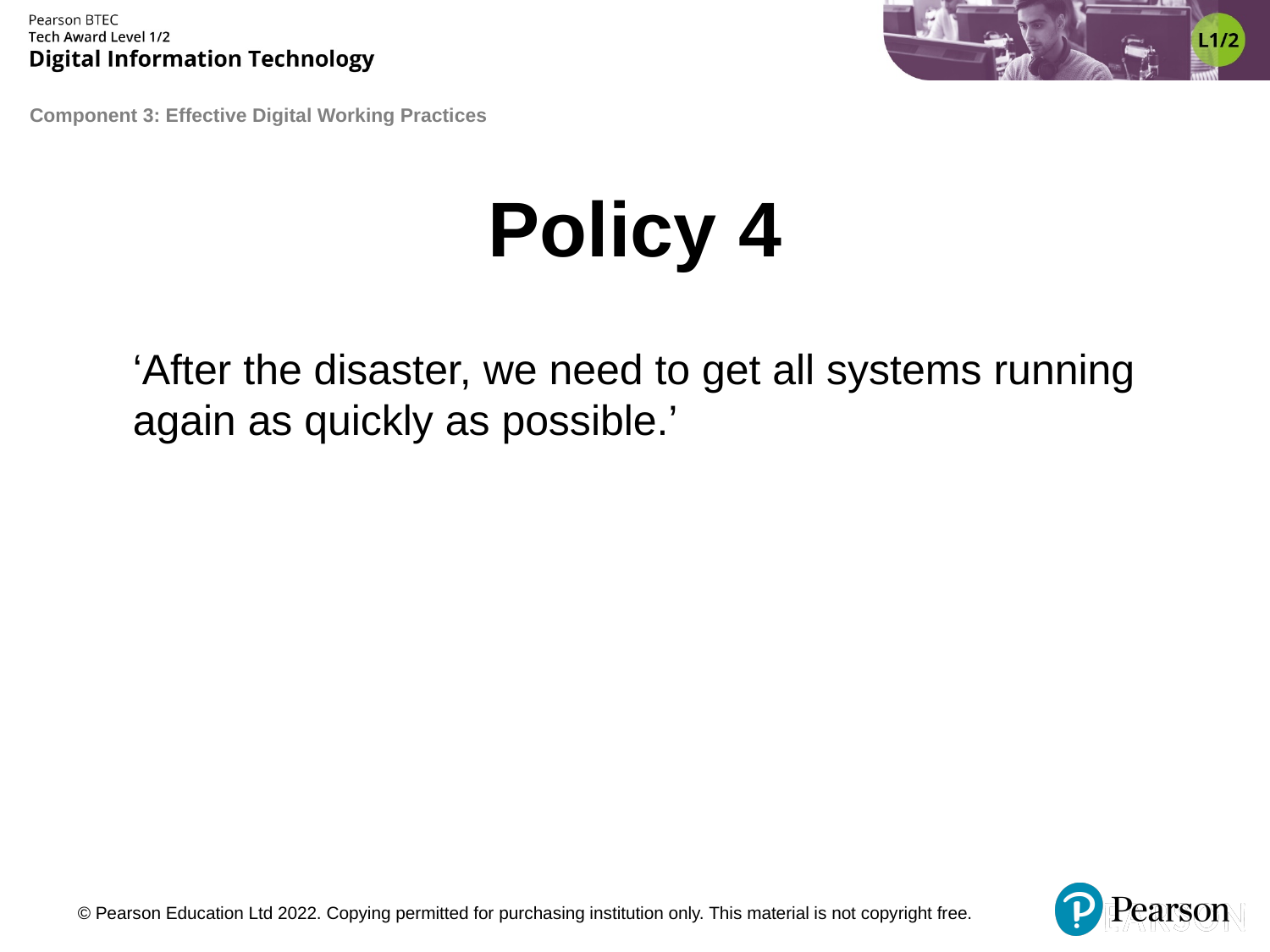

# Policy 4
‘After the disaster, we need to get all systems running again as quickly as possible.’
© Pearson Education Ltd 2022. Copying permitted for purchasing institution only. This material is not copyright free.